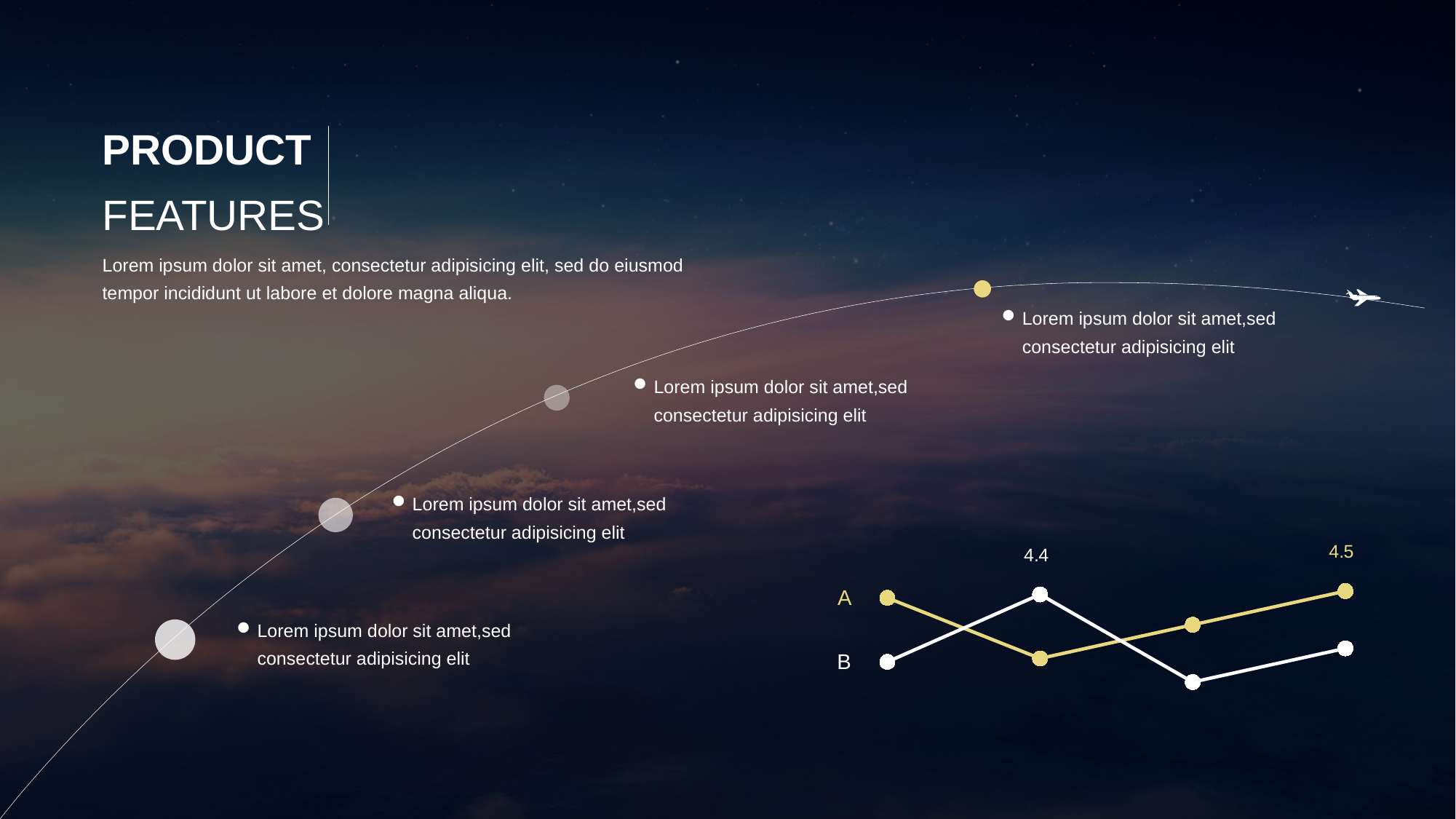

PRODUCT
FEATURES
Lorem ipsum dolor sit amet, consectetur adipisicing elit, sed do eiusmod tempor incididunt ut labore et dolore magna aliqua.

Lorem ipsum dolor sit amet,sed consectetur adipisicing elit
Lorem ipsum dolor sit amet,sed consectetur adipisicing elit

Lorem ipsum dolor sit amet,sed consectetur adipisicing elit

### Chart

| Category | A | B |
|---|---|---|
| A | 4.3 | 2.4 |
| B | 2.5 | 4.4 |
| C | 3.5 | 1.8 |
| D | 4.5 | 2.8 |
Lorem ipsum dolor sit amet,sed consectetur adipisicing elit